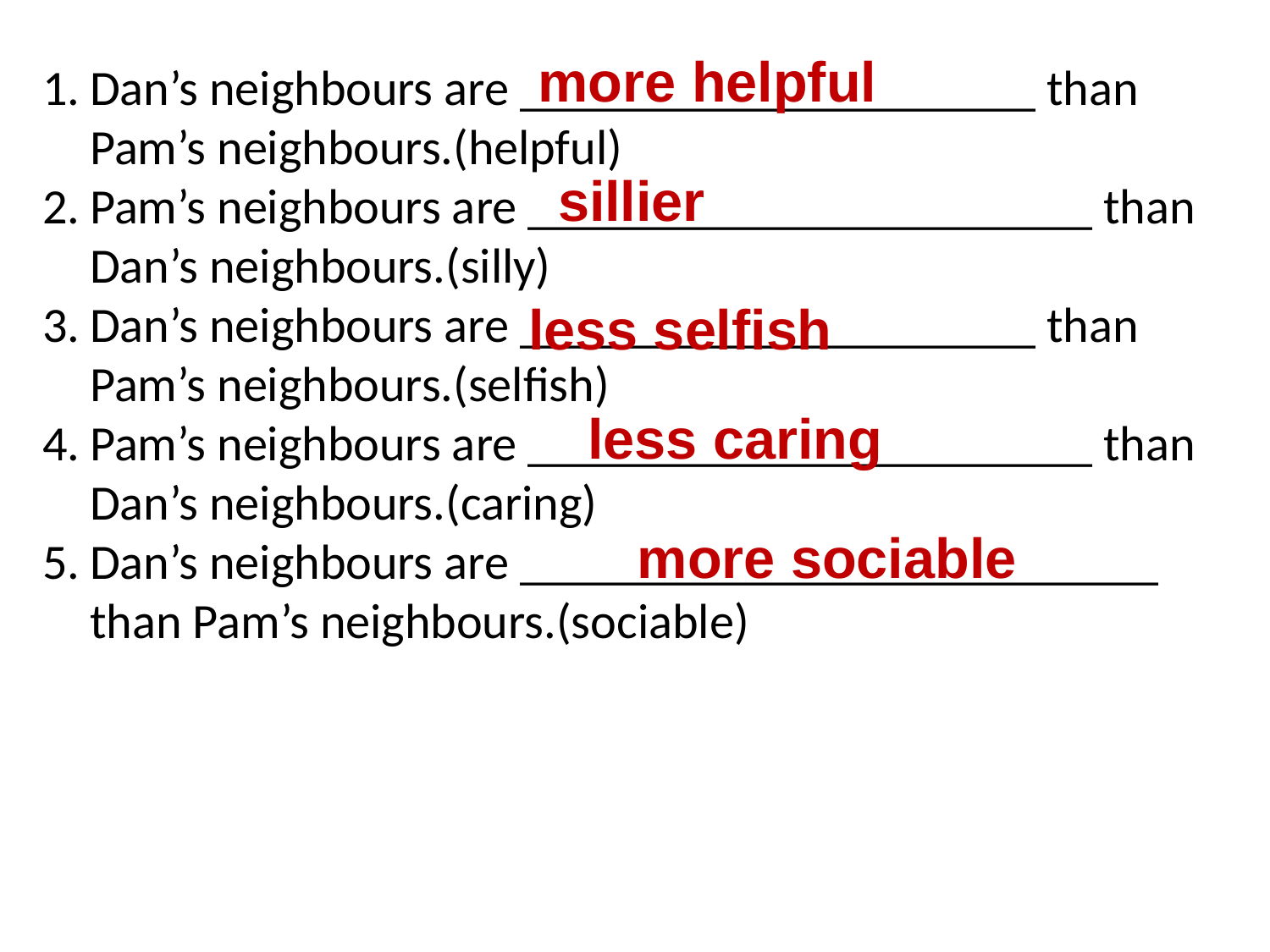

more helpful
Dan’s neighbours are _____________________ than Pam’s neighbours.(helpful)
Pam’s neighbours are _______________________ than Dan’s neighbours.(silly)
Dan’s neighbours are _____________________ than Pam’s neighbours.(selfish)
Pam’s neighbours are _______________________ than Dan’s neighbours.(caring)
Dan’s neighbours are __________________________ than Pam’s neighbours.(sociable)

sillier
less selfish
less caring
more sociable